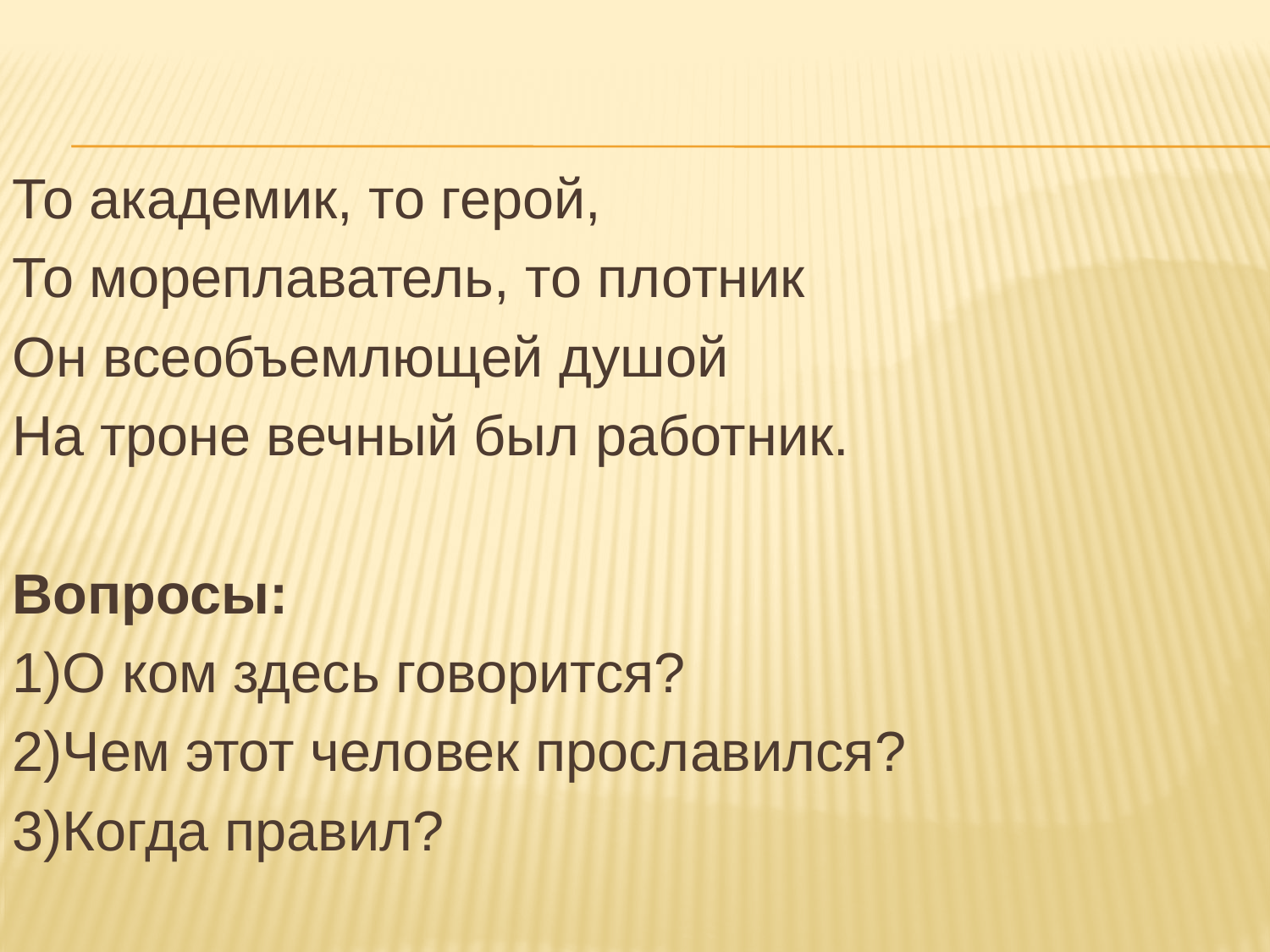

То академик, то герой,
То мореплаватель, то плотник
Он всеобъемлющей душой
На троне вечный был работник.

Вопросы:
1)О ком здесь говорится?
2)Чем этот человек прославился?
3)Когда правил?